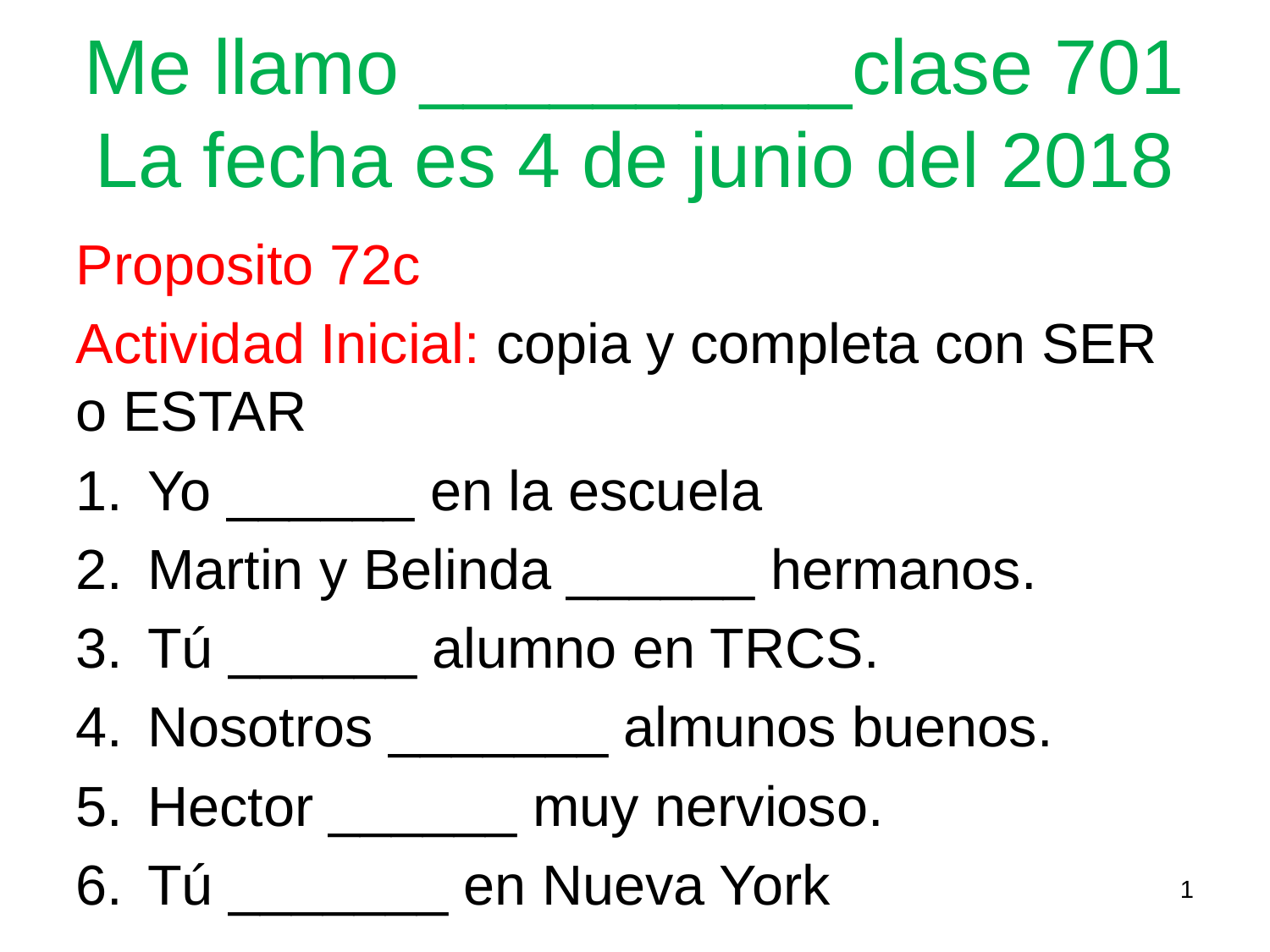

Me llamo __________clase 701
La fecha es 4 de junio del 2018
Proposito 72c
Actividad Inicial: copia y completa con SER o ESTAR
Yo ______ en la escuela
Martin y Belinda ______ hermanos.
Tú ______ alumno en TRCS.
Nosotros _______ almunos buenos.
Hector ______ muy nervioso.
Tú _______ en Nueva York

1